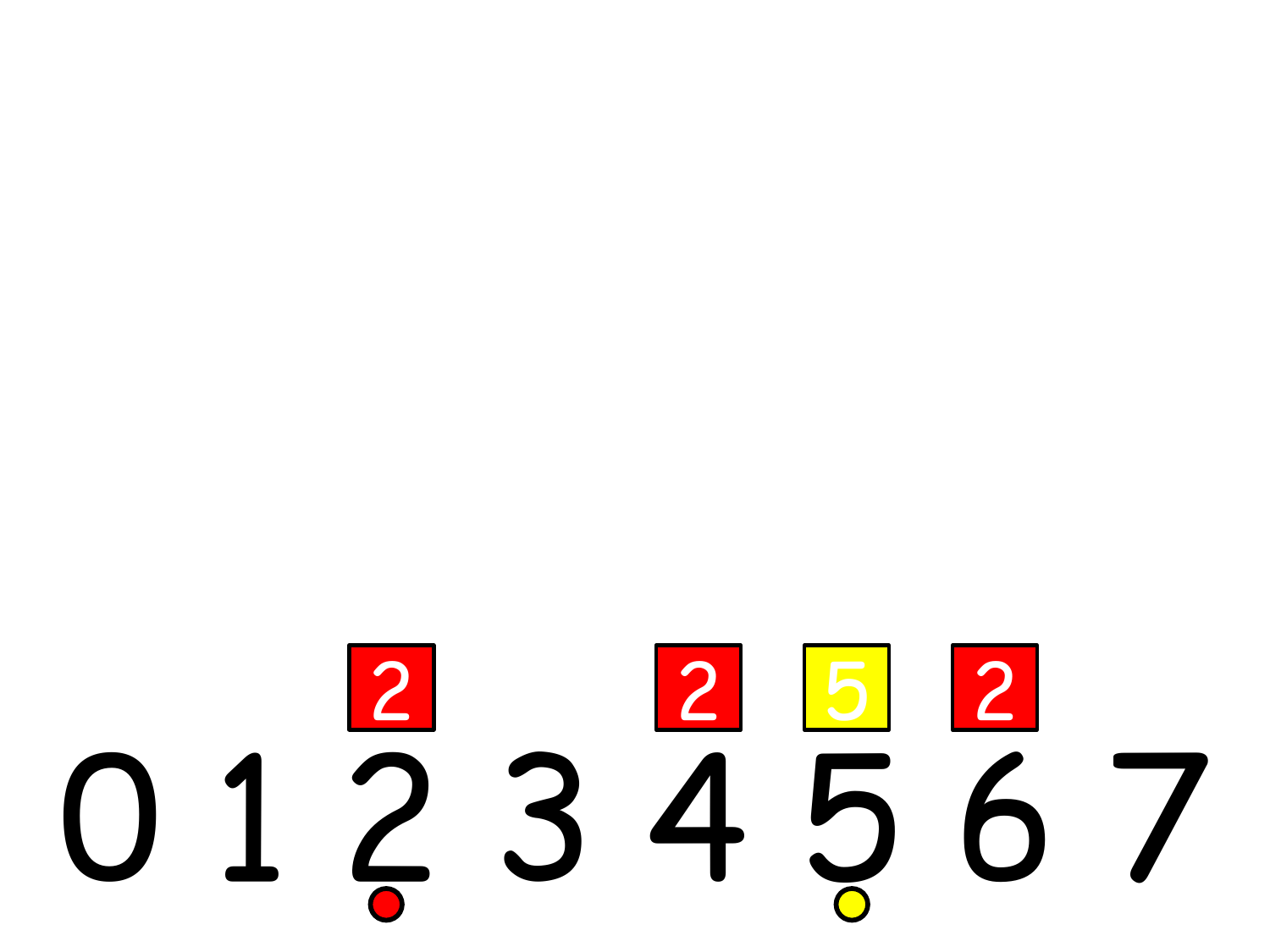

2
2
5
2
 0 1 2 3 4 5 6 7